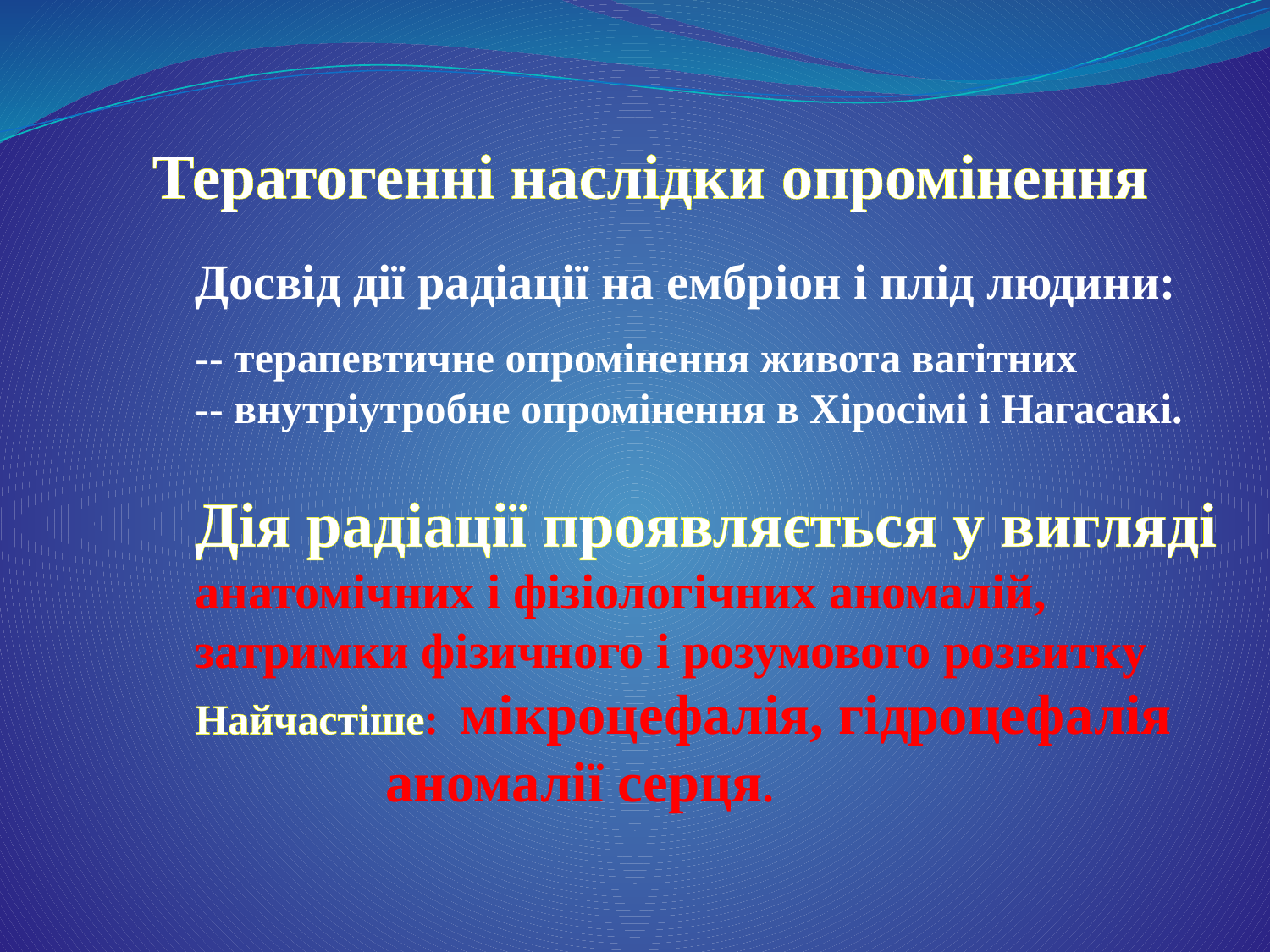

Тератогенні наслідки опромінення
Досвід дії радіації на ембріон і плід людини:

-- терапевтичне опромінення живота вагітних
-- внутріутробне опромінення в Хіросімі і Нагасакі.

Дія радіації проявляється у вигляді
анатомічних і фізіологічних аномалій,
затримки фізичного і розумового розвитку
Найчастіше:  мікроцефалія, гідроцефалія
		аномалії серця.